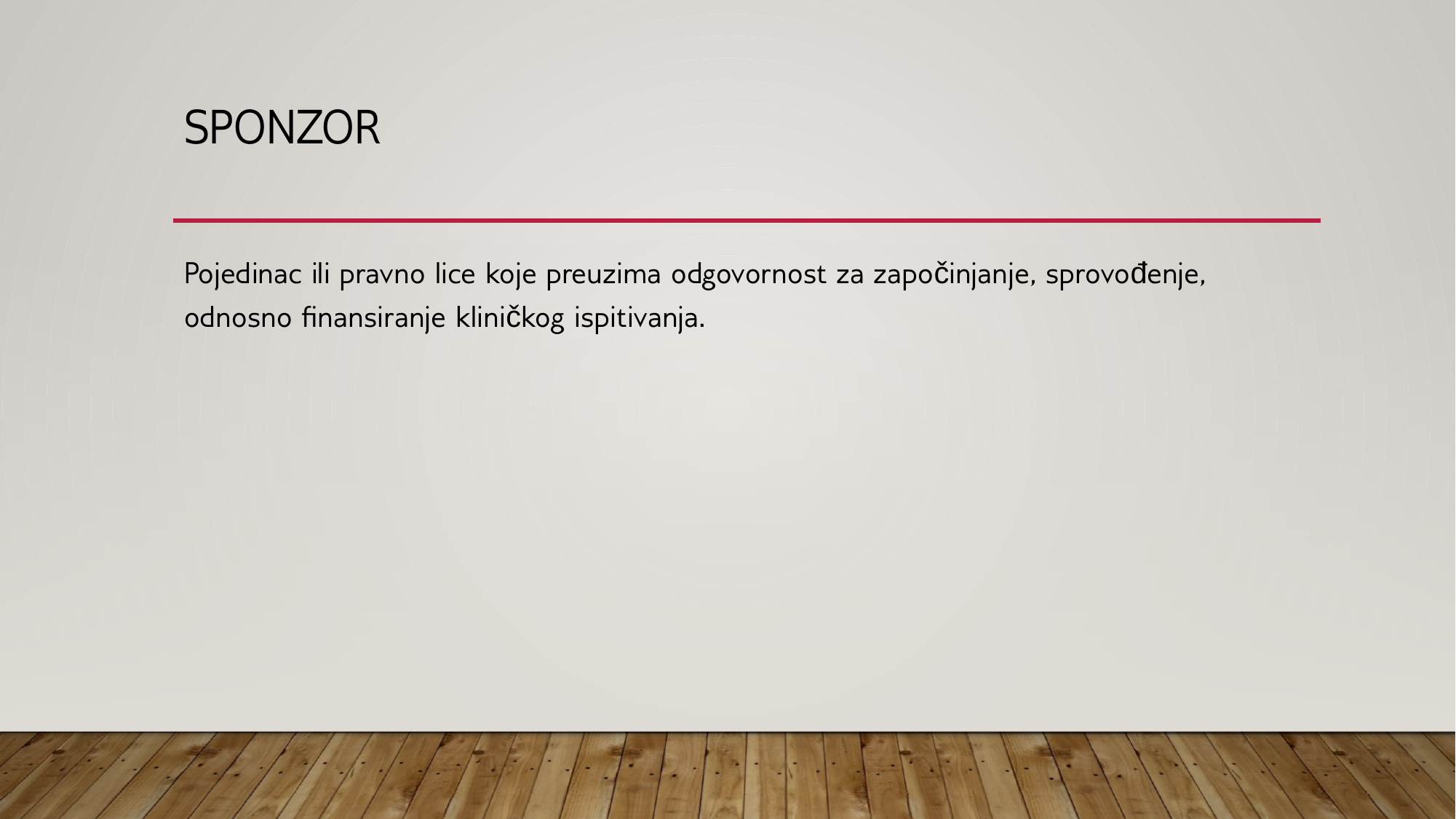

# Sponzor
Pojedinac ili pravno lice koje preuzima odgovornost za započinjanje, sprovođenje, odnosno finansiranje kliničkog ispitivanja.